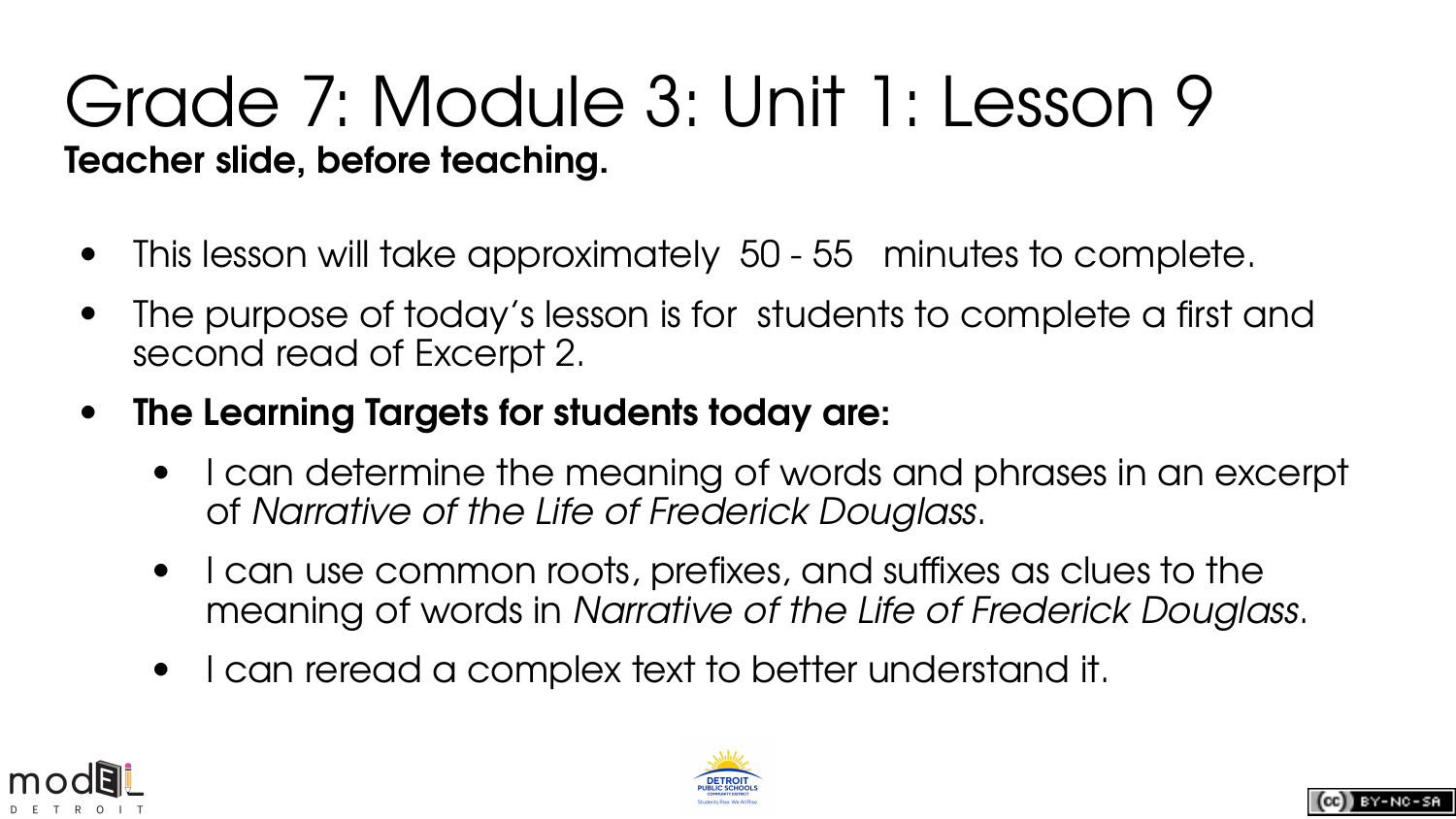

Grade 7: Module 3: Unit 1: Lesson 9
Teacher slide, before teaching.

This lesson will take approximately  50 - 55   minutes to complete.
The purpose of today’s lesson is for  students to complete a first and second read of Excerpt 2.
The Learning Targets for students today are:
I can determine the meaning of words and phrases in an excerpt of Narrative of the Life of Frederick Douglass.
I can use common roots, prefixes, and suffixes as clues to the meaning of words in Narrative of the Life of Frederick Douglass.
I can reread a complex text to better understand it.